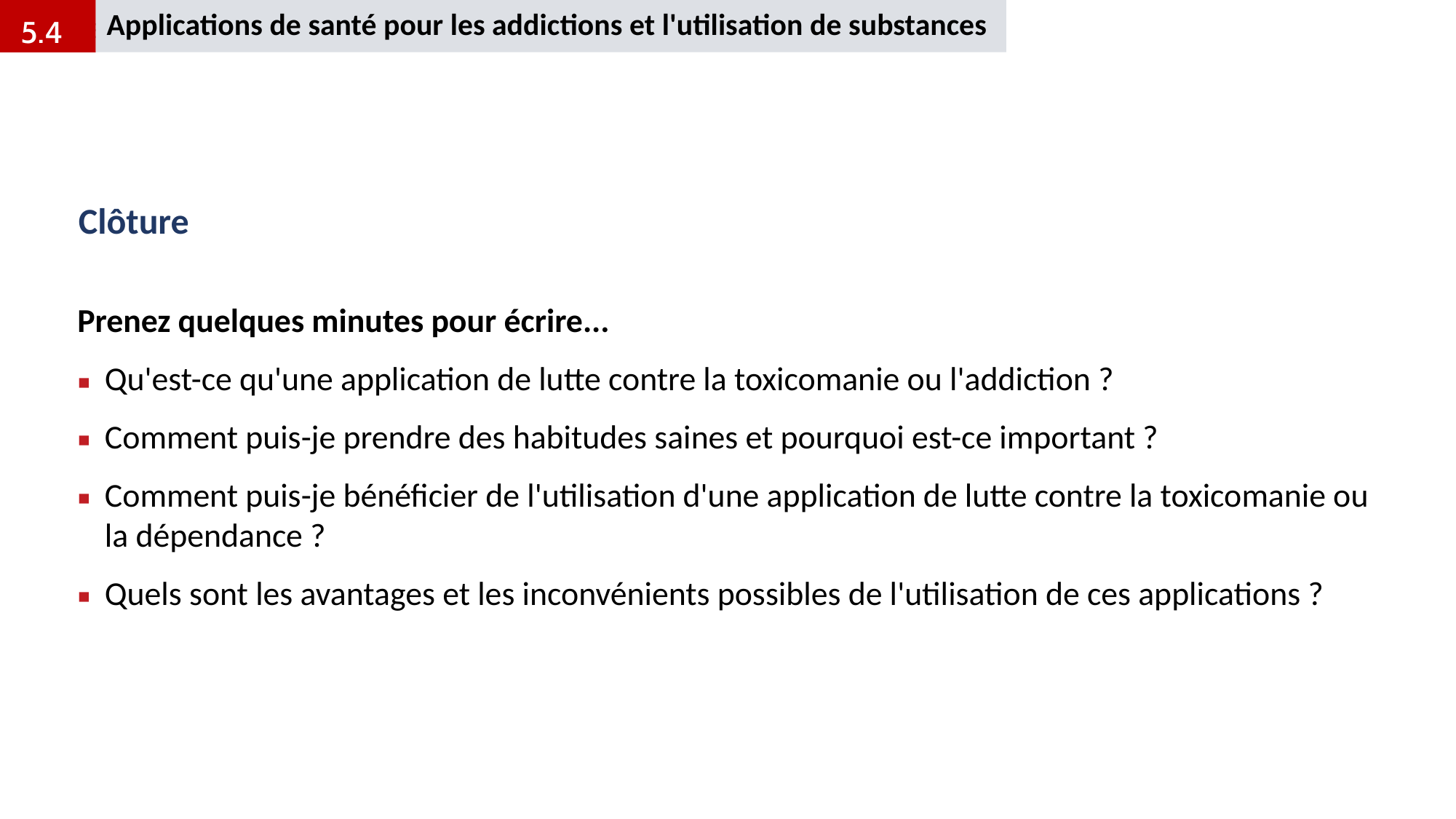

Applications de santé pour les addictions et l'utilisation de substances
5.4
# Clôture
Prenez quelques minutes pour écrire...
Qu'est-ce qu'une application de lutte contre la toxicomanie ou l'addiction ?
Comment puis-je prendre des habitudes saines et pourquoi est-ce important ?
Comment puis-je bénéficier de l'utilisation d'une application de lutte contre la toxicomanie ou la dépendance ?
Quels sont les avantages et les inconvénients possibles de l'utilisation de ces applications ?